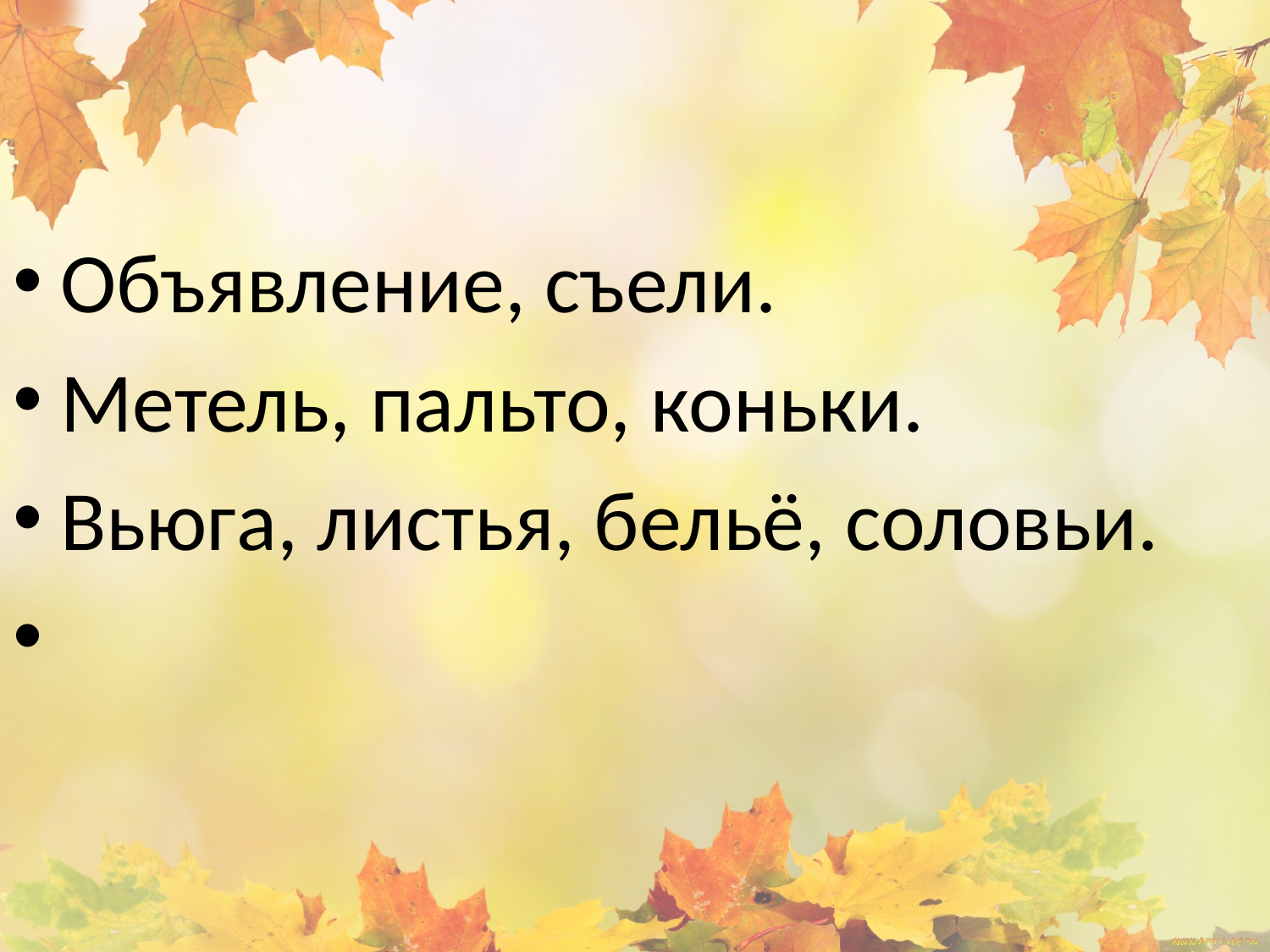

#
Объявление, съели.
Метель, пальто, коньки.
Вьюга, листья, бельё, соловьи.